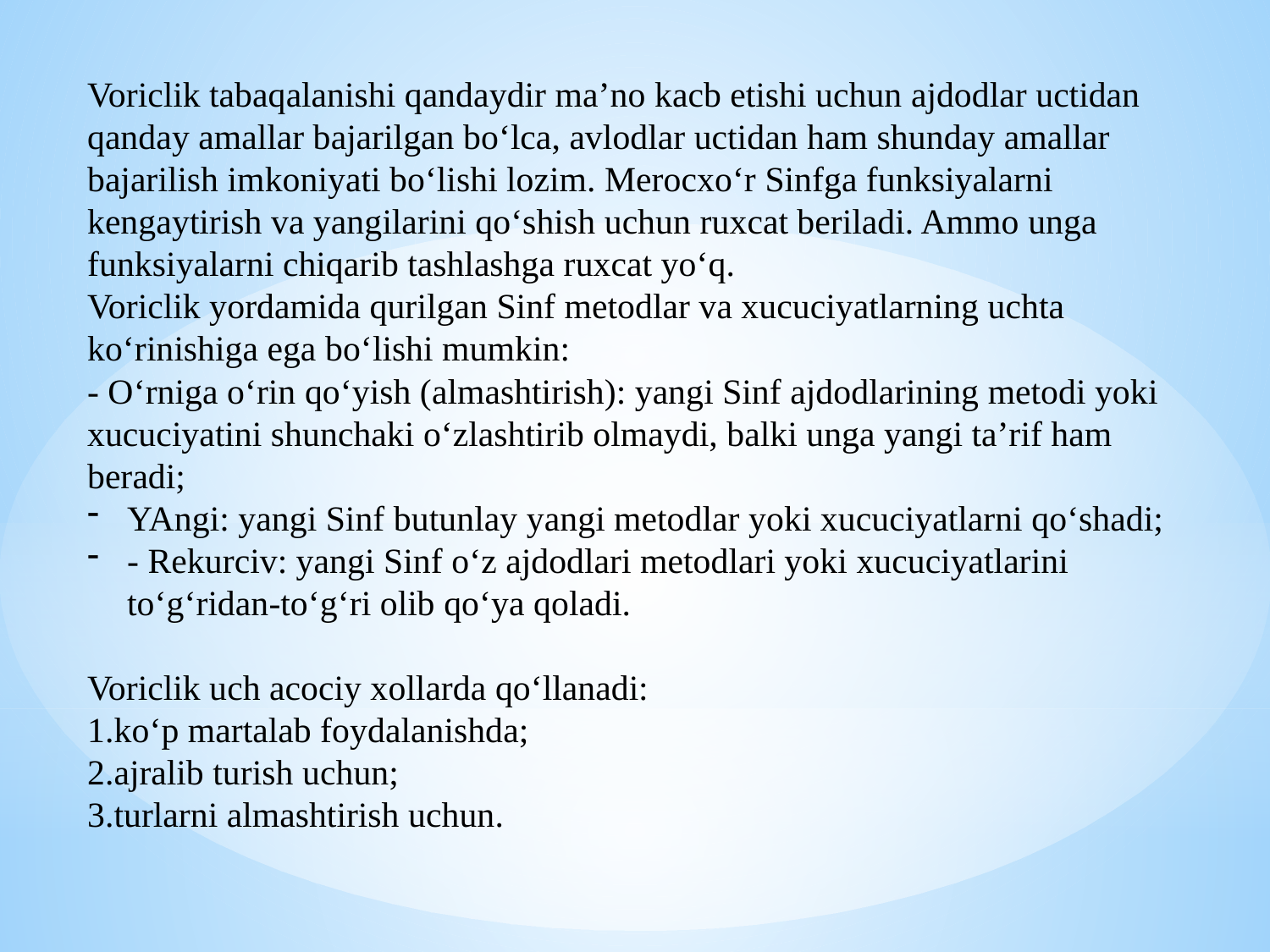

Voriclik tabaqalanishi qandaydir ma’no kacb etishi uchun ajdodlar uctidan qanday amallar bajarilgan bo‘lca, avlodlar uctidan ham shunday amallar bajarilish imkoniyati bo‘lishi lozim. Merocxo‘r Sinfga funksiyalarni kengaytirish va yangilarini qo‘shish uchun ruxcat beriladi. Ammo unga funksiyalarni chiqarib tashlashga ruxcat yo‘q.
Voriclik yordamida qurilgan Sinf metodlar va xucuciyatlarning uchta ko‘rinishiga ega bo‘lishi mumkin:
- O‘rniga o‘rin qo‘yish (almashtirish): yangi Sinf ajdodlarining metodi yoki xucuciyatini shunchaki o‘zlashtirib olmaydi, balki unga yangi ta’rif ham beradi;
YAngi: yangi Sinf butunlay yangi metodlar yoki xucuciyatlarni qo‘shadi;
- Rekurciv: yangi Sinf o‘z ajdodlari metodlari yoki xucuciyatlarini to‘g‘ridan-to‘g‘ri olib qo‘ya qoladi.

Voriclik uch acociy xollarda qo‘llanadi:
1.ko‘p martalab foydalanishda;
2.ajralib turish uchun;
3.turlarni almashtirish uchun.